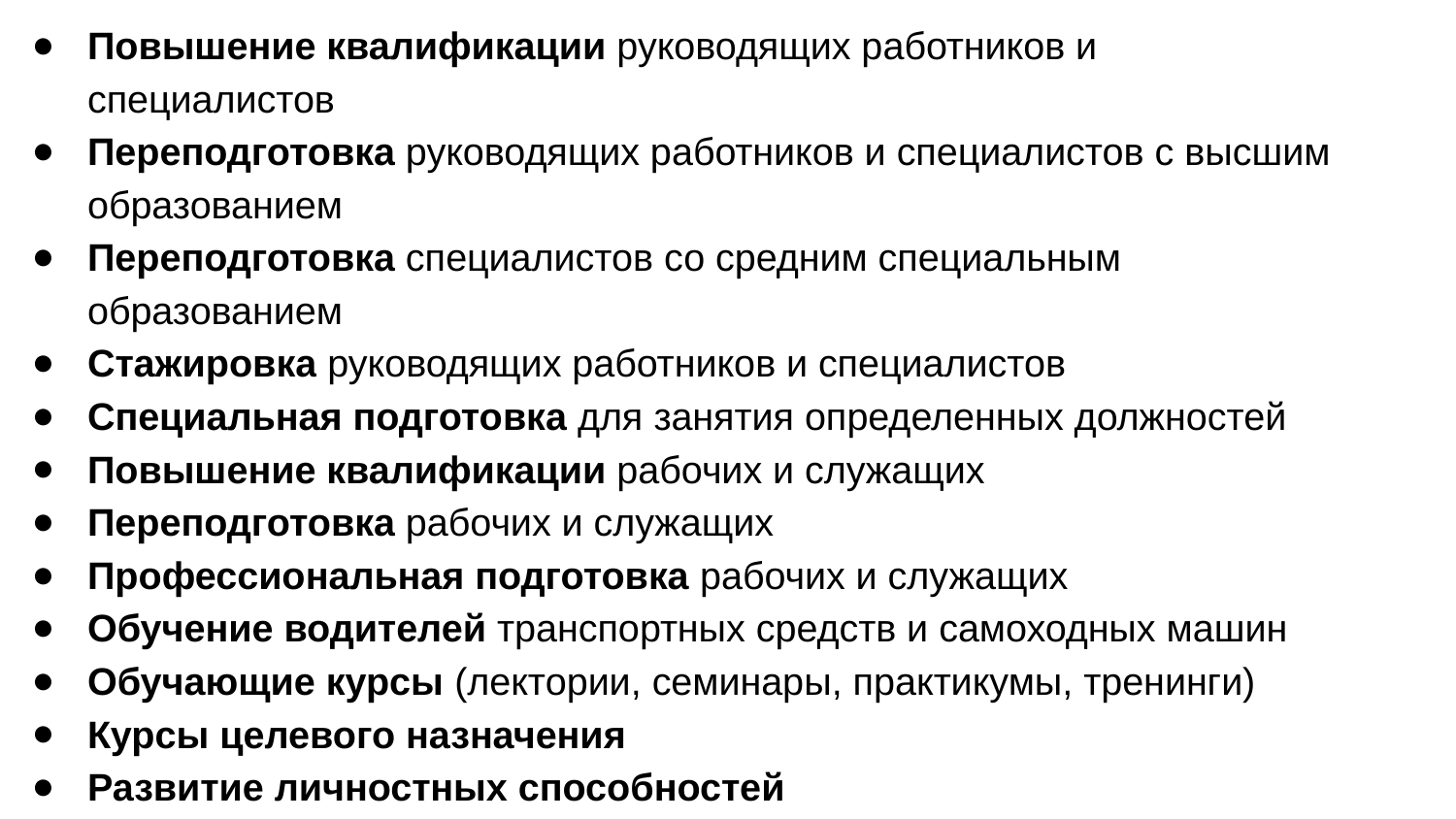

Повышение квалификации руководящих работников и специалистов
Переподготовка руководящих работников и специалистов с высшим образованием
Переподготовка специалистов со средним специальным образованием
Стажировка руководящих работников и специалистов
Специальная подготовка для занятия определенных должностей
Повышение квалификации рабочих и служащих
Переподготовка рабочих и служащих
Профессиональная подготовка рабочих и служащих
Обучение водителей транспортных средств и самоходных машин
Обучающие курсы (лектории, семинары, практикумы, тренинги)
Курсы целевого назначения
Развитие личностных способностей
Подготовительные курсы для поступления в учебные заведения
Репетиционное тестирование